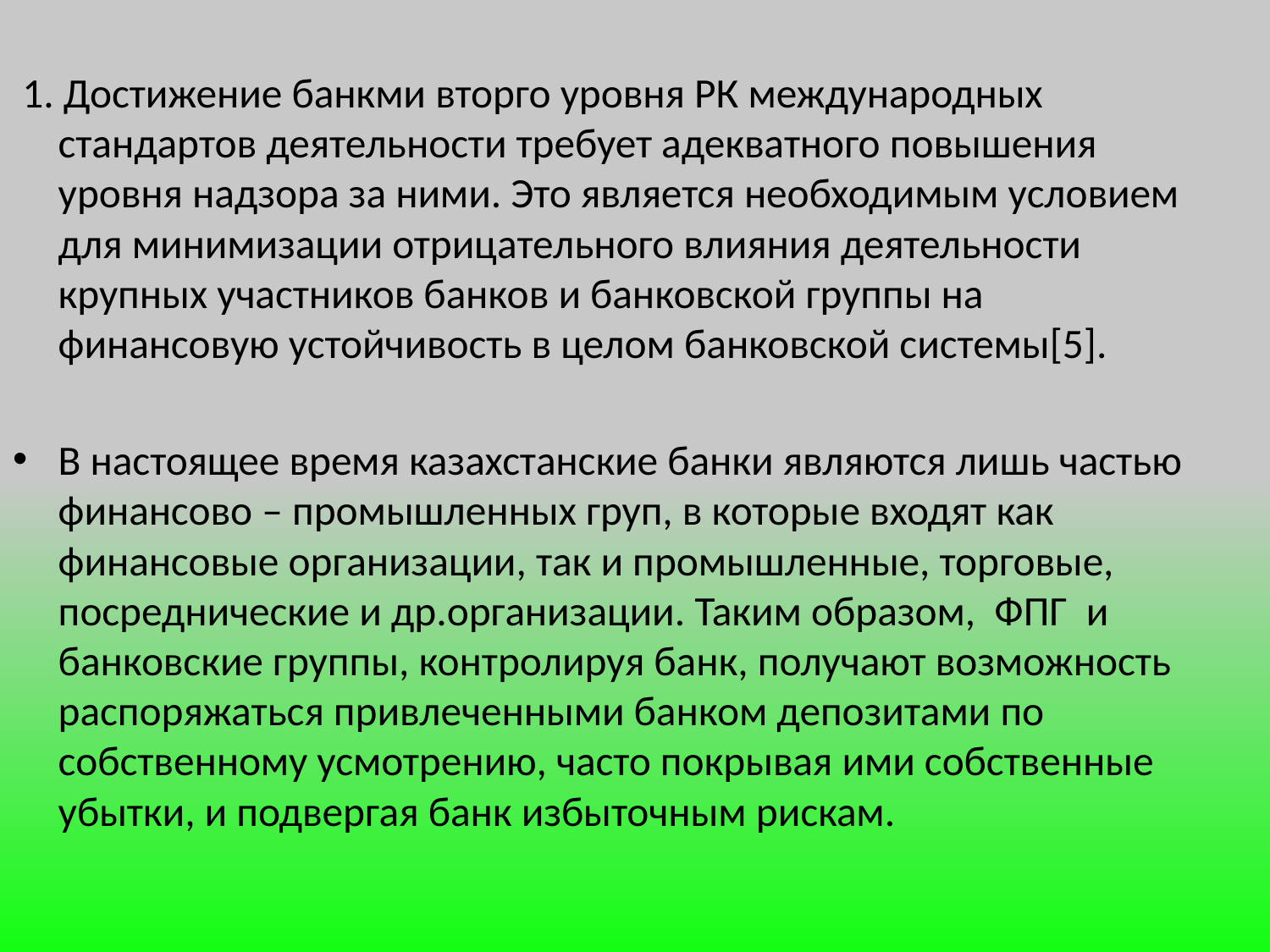

#
 1. Достижение банкми вторго уровня РК международных стандартов деятельности требует адекватного повышения уровня надзора за ними. Это является необходимым условием для минимизации отрицательного влияния деятельности крупных участников банков и банковской группы на финансовую устойчивость в целом банковской системы[5].

В настоящее время казахстанские банки являются лишь частью финансово – промышленных груп, в которые входят как финансовые организации, так и промышленные, торговые, посреднические и др.организации. Таким образом,  ФПГ  и банковские группы, контролируя банк, получают возможность распоряжаться привлеченными банком депозитами по собственному усмотрению, часто покрывая ими собственные убытки, и подвергая банк избыточным рискам.